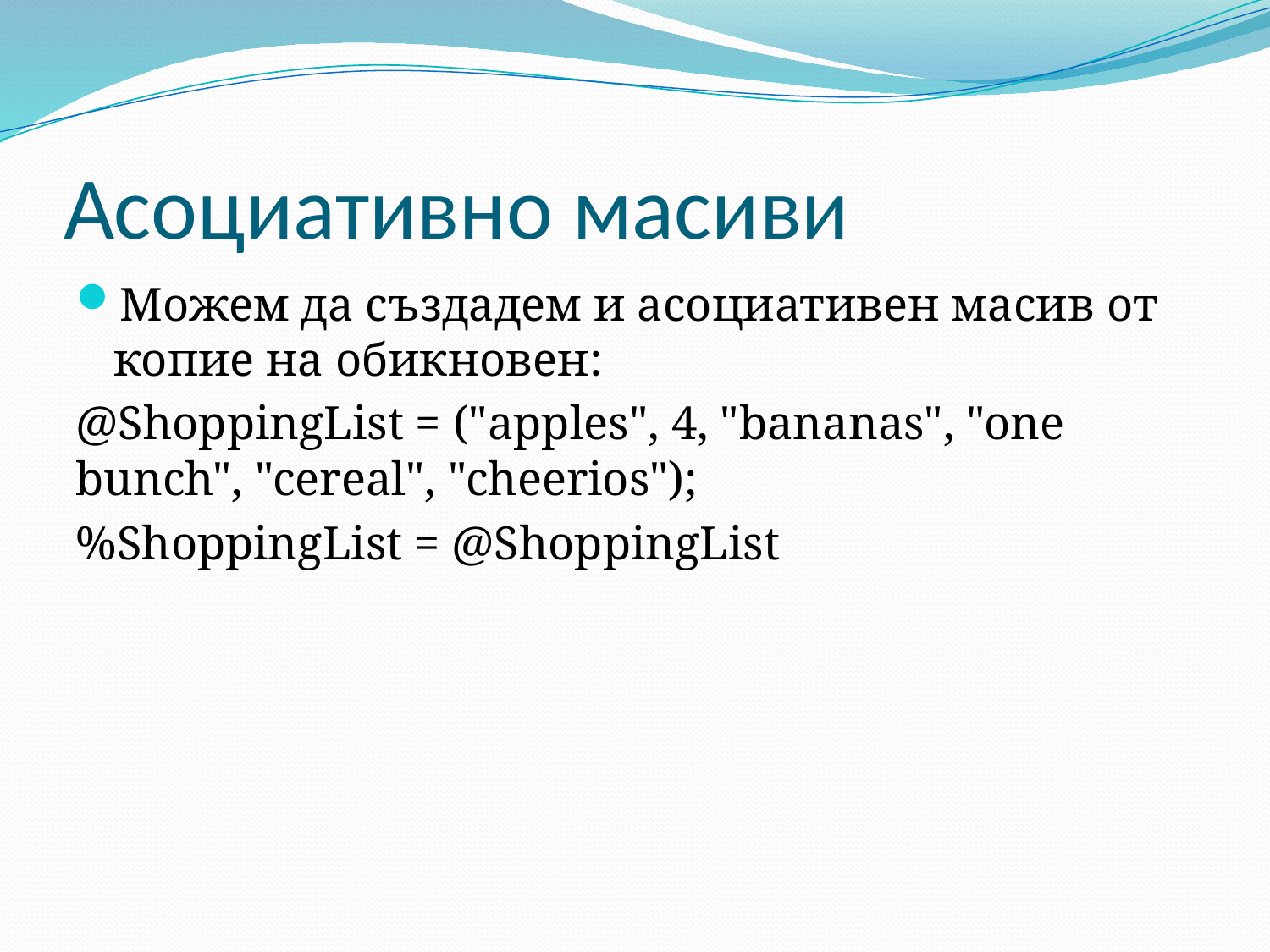

# Асоциативно масиви
Можем да създадем и асоциативен масив от копие на обикновен:
@ShoppingList = ("apples", 4, "bananas", "one bunch", "cereal", "cheerios");
%ShoppingList = @ShoppingList